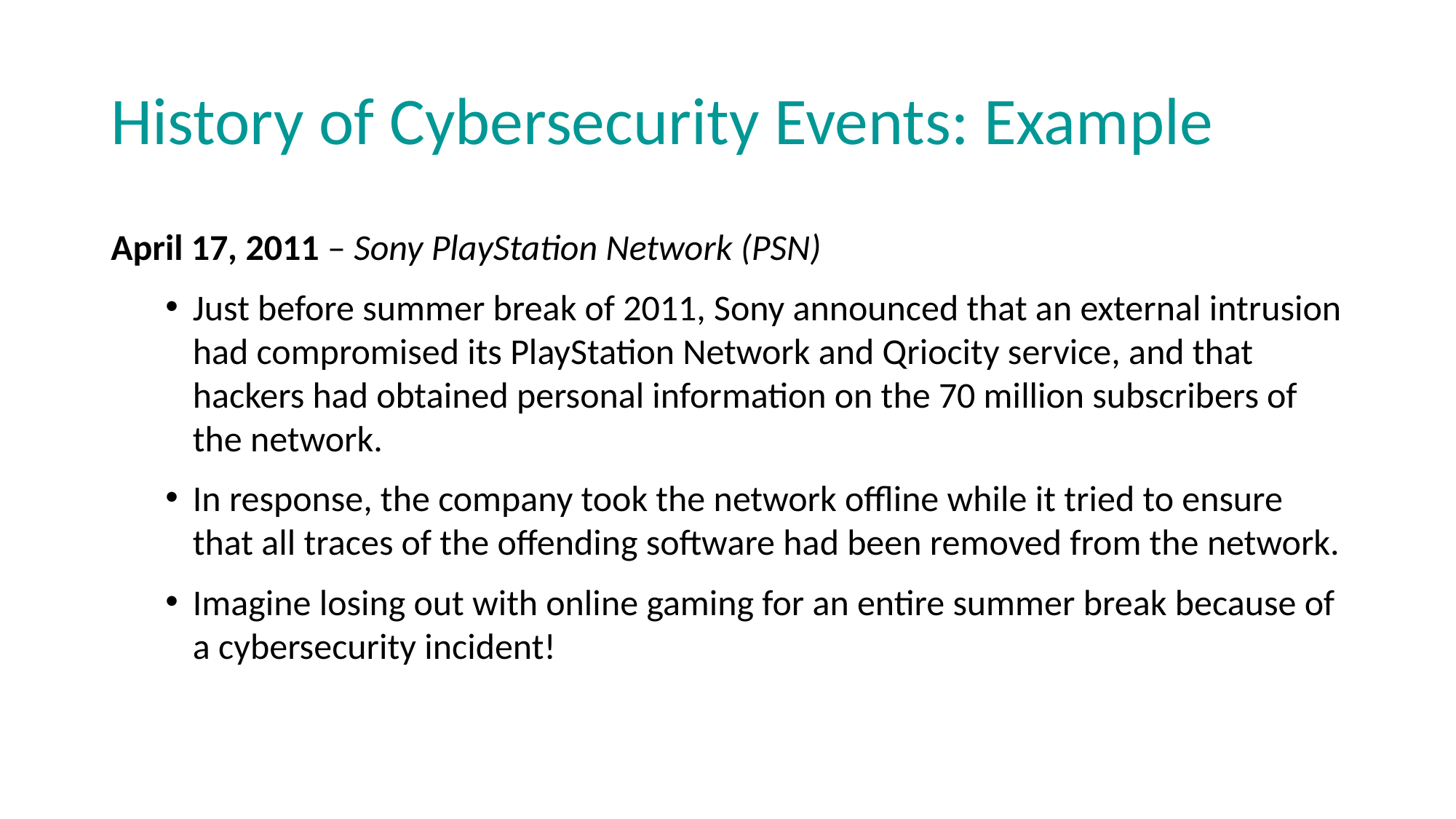

# History of Cybersecurity Events: Example
April 17, 2011 – Sony PlayStation Network (PSN)
Just before summer break of 2011, Sony announced that an external intrusion had compromised its PlayStation Network and Qriocity service, and that hackers had obtained personal information on the 70 million subscribers of the network.
In response, the company took the network offline while it tried to ensure that all traces of the offending software had been removed from the network.
Imagine losing out with online gaming for an entire summer break because of a cybersecurity incident!